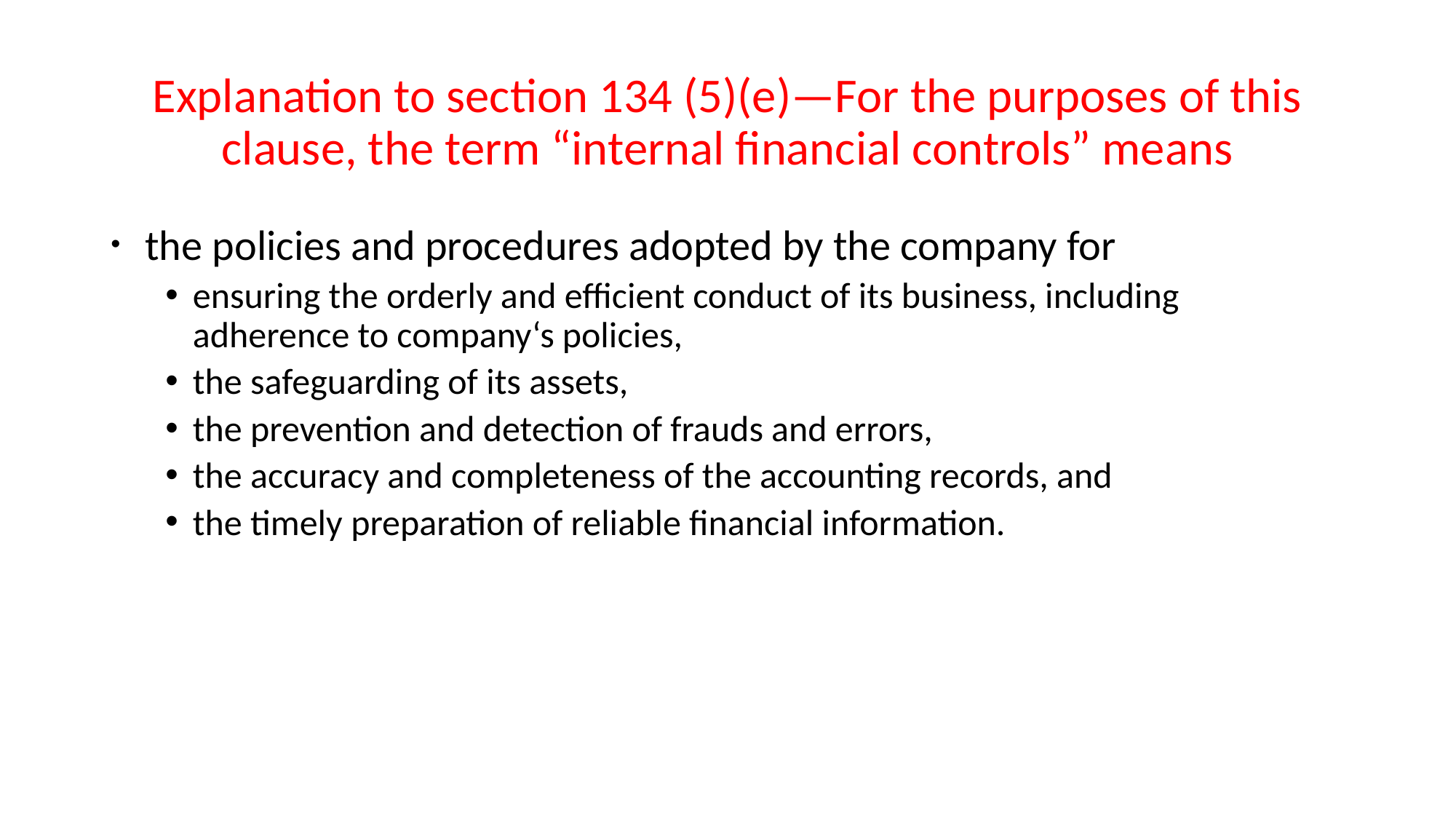

# Explanation to section 134 (5)(e)—For the purposes of this clause, the term “internal financial controls” means
 the policies and procedures adopted by the company for
ensuring the orderly and efficient conduct of its business, including adherence to company‘s policies,
the safeguarding of its assets,
the prevention and detection of frauds and errors,
the accuracy and completeness of the accounting records, and
the timely preparation of reliable financial information.